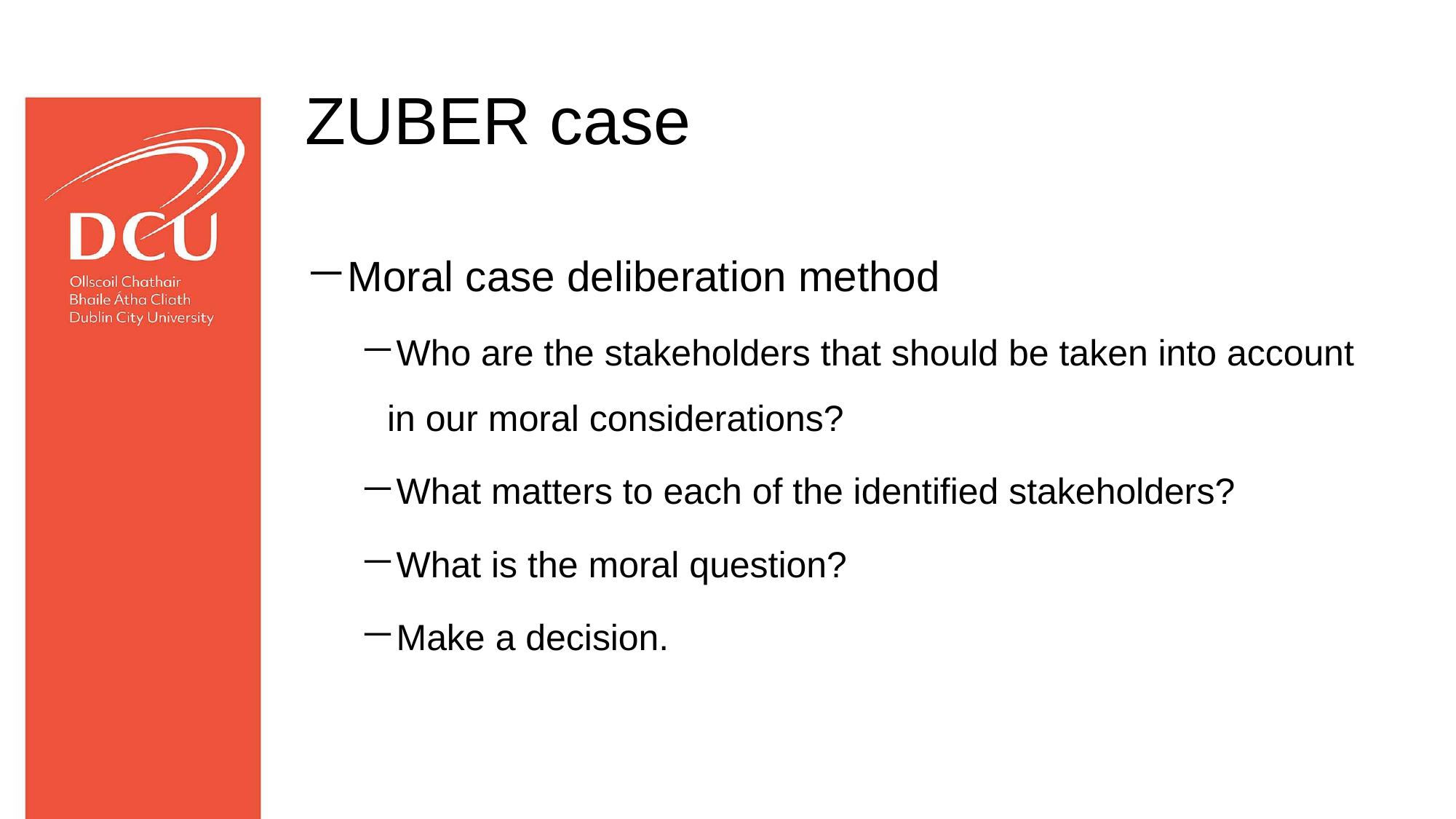

# ZUBER case
Moral case deliberation method
Who are the stakeholders that should be taken into account in our moral considerations?
What matters to each of the identified stakeholders?
What is the moral question?
Make a decision.